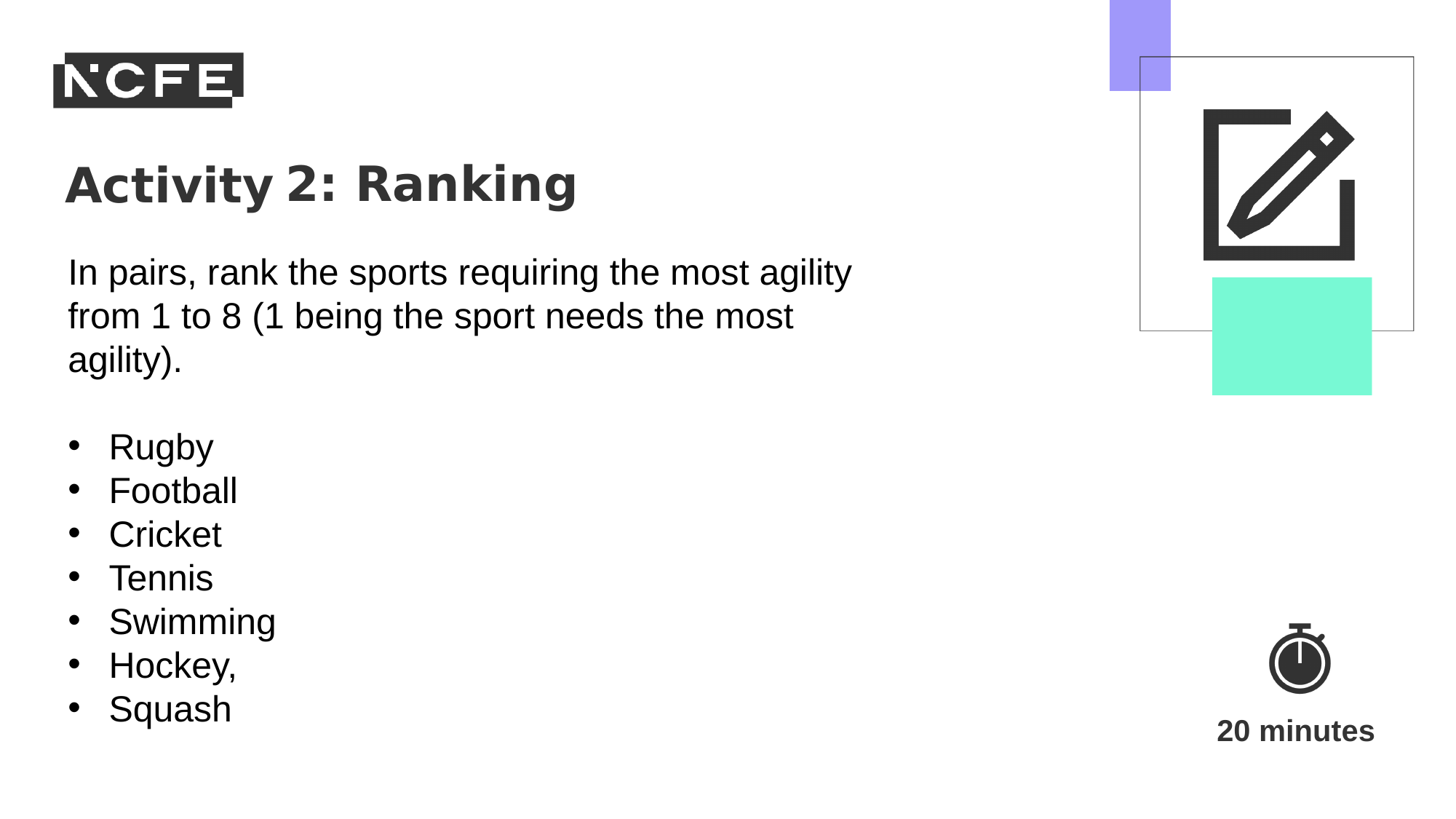

2: Ranking

In pairs, rank the sports requiring the most agility from 1 to 8 (1 being the sport needs the most agility).

Rugby
Football
Cricket
Tennis
Swimming
Hockey,
Squash

20 minutes